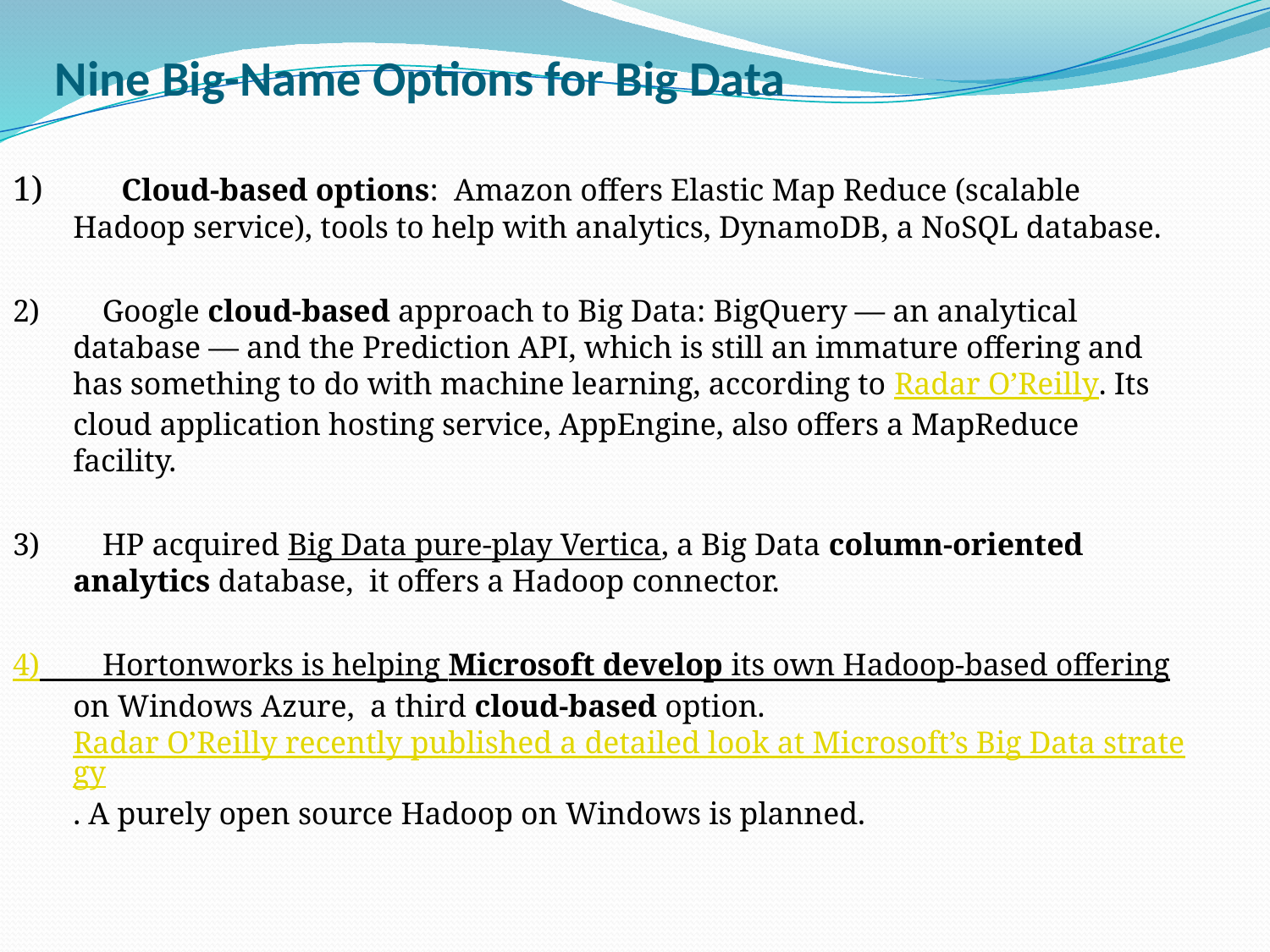

# Nine Big-Name Options for Big Data
1)         Cloud-based options:  Amazon offers Elastic Map Reduce (scalable Hadoop service), tools to help with analytics, DynamoDB, a NoSQL database.

2)        Google cloud-based approach to Big Data: BigQuery — an analytical database — and the Prediction API, which is still an immature offering and has something to do with machine learning, according to Radar O’Reilly. Its cloud application hosting service, AppEngine, also offers a MapReduce facility.

3)        HP acquired Big Data pure-play Vertica, a Big Data column-oriented analytics database,  it offers a Hadoop connector.

4)        Hortonworks is helping Microsoft develop its own Hadoop-based offering on Windows Azure,  a third cloud-based option. Radar O’Reilly recently published a detailed look at Microsoft’s Big Data strategy. A purely open source Hadoop on Windows is planned.